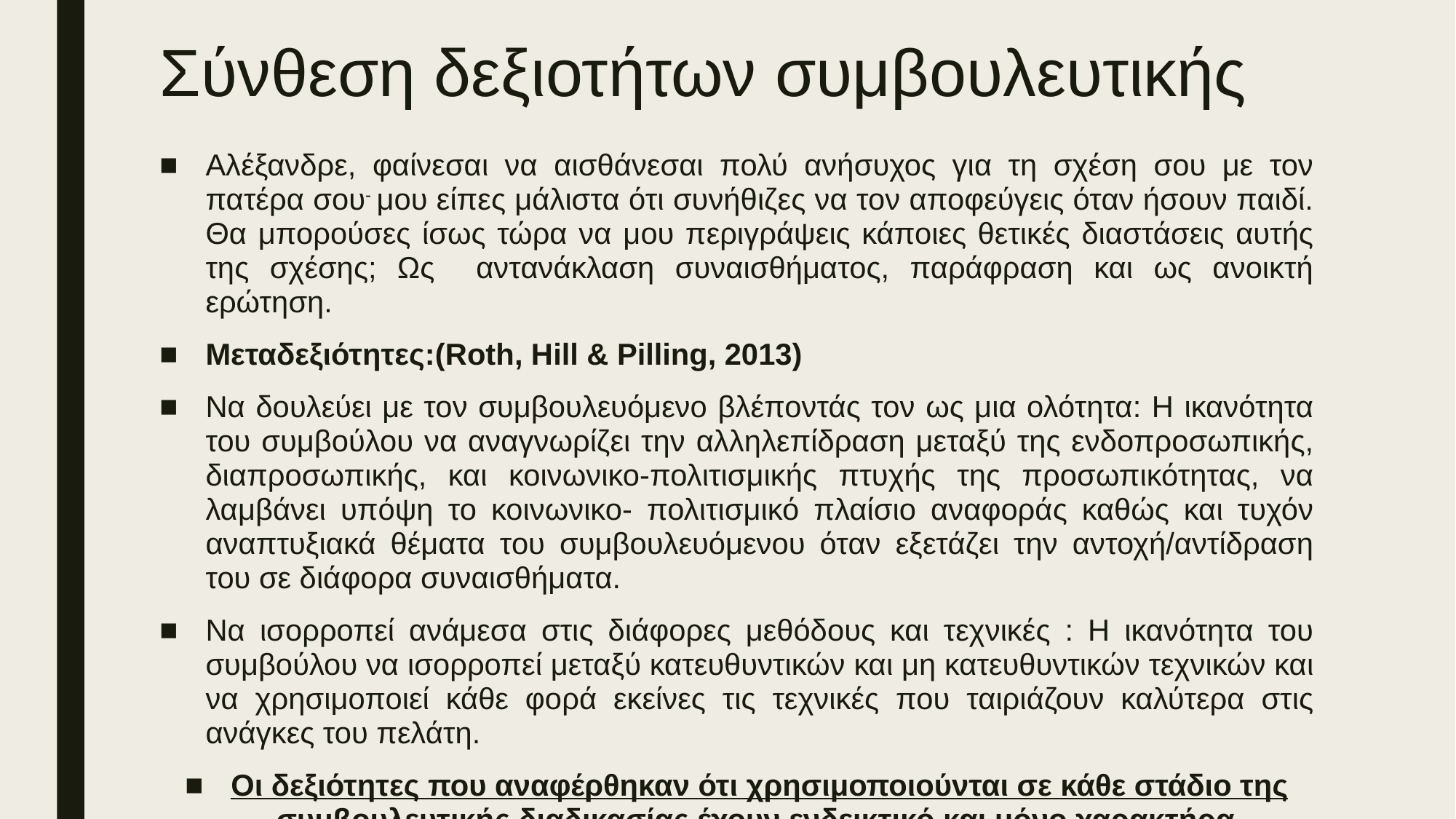

# Σύνθεση δεξιοτήτων συμβουλευτικής
Αλέξανδρε, φαίνεσαι να αισθάνεσαι πολύ ανήσυχος για τη σχέση σου με τον πατέρα σου- μου είπες μάλιστα ότι συνήθιζες να τον αποφεύγεις όταν ήσουν παιδί. Θα μπορούσες ίσως τώρα να μου περιγράψεις κάποιες θετικές διαστάσεις αυτής της σχέσης; Ως  αντανάκλαση συναισθήματος, παράφραση και ως ανοικτή ερώτηση.
Μεταδεξιότητες:(Roth, Hill & Pilling, 2013)
Να δουλεύει με τον συμβουλευόμενο βλέποντάς τον ως μια ολότητα: Η ικανότητα του συμβούλου να αναγνωρίζει την αλληλεπίδραση μεταξύ της ενδοπροσωπικής, διαπροσωπικής, και κοινωνικο-πολιτισμικής πτυχής της προσωπικότητας, να λαμβάνει υπόψη το κοινωνικο- πολιτισμικό πλαίσιο αναφοράς καθώς και τυχόν αναπτυξιακά θέματα του συμβουλευόμενου όταν εξετάζει την αντοχή/αντίδραση του σε διάφορα συναισθήματα.
Να ισορροπεί ανάμεσα στις διάφορες μεθόδους και τεχνικές : Η ικανότητα του συμβούλου να ισορροπεί μεταξύ κατευθυντικών και μη κατευθυντικών τεχνικών και να χρησιμοποιεί κάθε φορά εκείνες τις τεχνικές που ταιριάζουν καλύτερα στις ανάγκες του πελάτη.
Οι δεξιότητες που αναφέρθηκαν ότι χρησιμοποιούνται σε κάθε στάδιο της συμβουλευτικής διαδικασίας έχουν ενδεικτικό και μόνο χαρακτήρα.